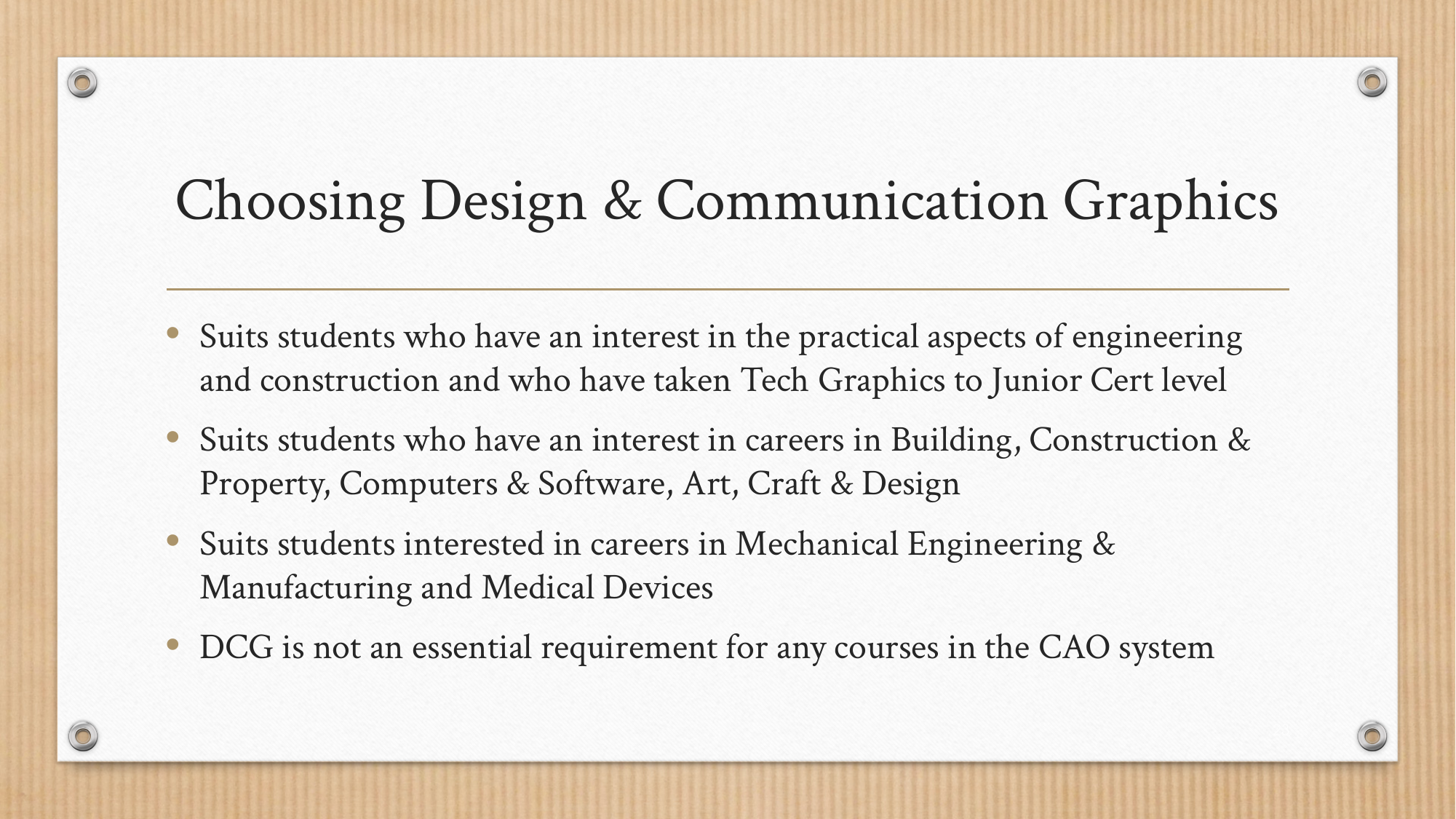

# Choosing Design & Communication Graphics
Suits students who have an interest in the practical aspects of engineering and construction and who have taken Tech Graphics to Junior Cert level
Suits students who have an interest in careers in Building, Construction & Property, Computers & Software, Art, Craft & Design
Suits students interested in careers in Mechanical Engineering & Manufacturing and Medical Devices
DCG is not an essential requirement for any courses in the CAO system
23